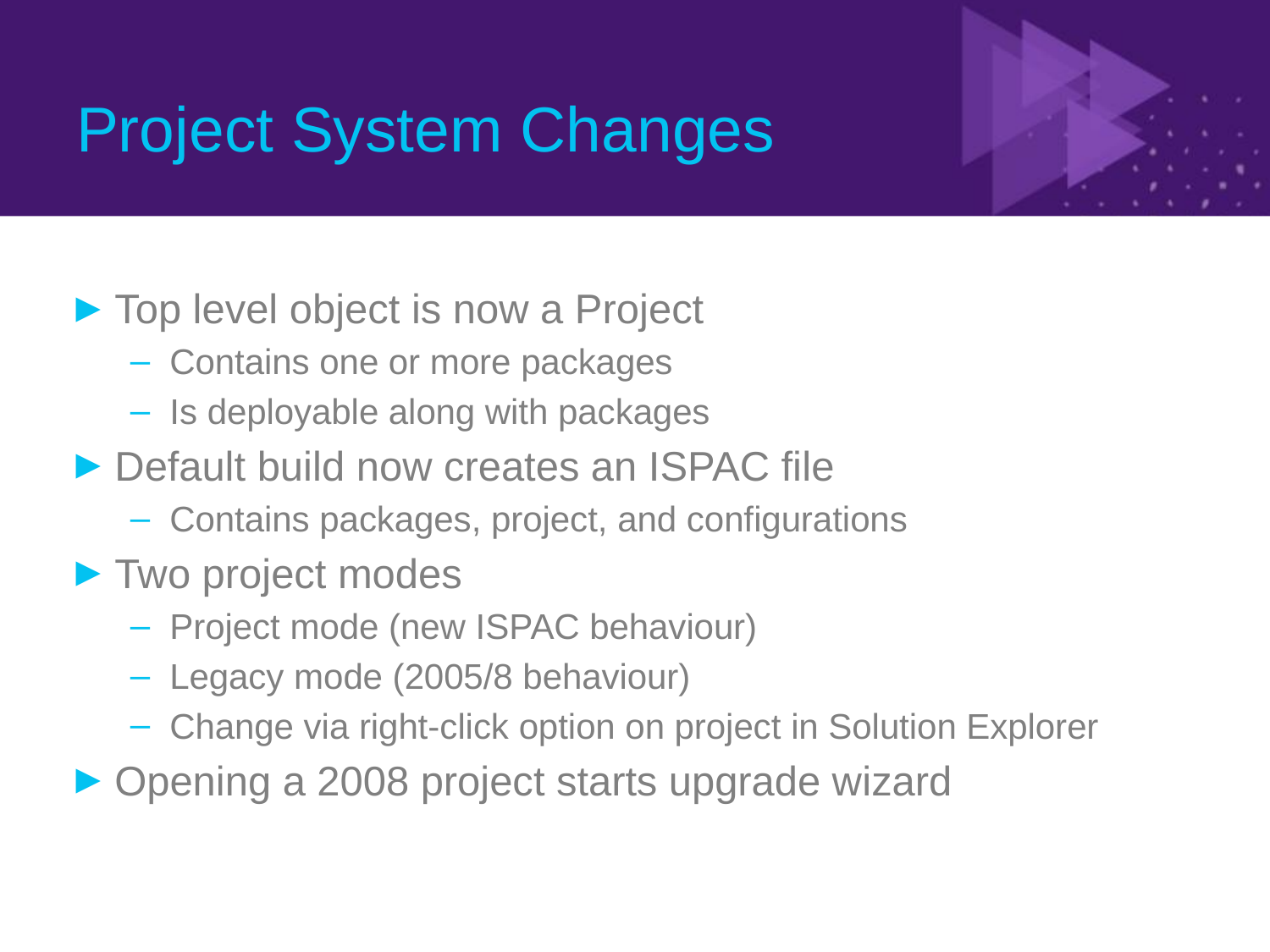

# Project System Changes
Top level object is now a Project
Contains one or more packages
Is deployable along with packages
Default build now creates an ISPAC file
Contains packages, project, and configurations
Two project modes
Project mode (new ISPAC behaviour)
Legacy mode (2005/8 behaviour)
Change via right-click option on project in Solution Explorer
Opening a 2008 project starts upgrade wizard